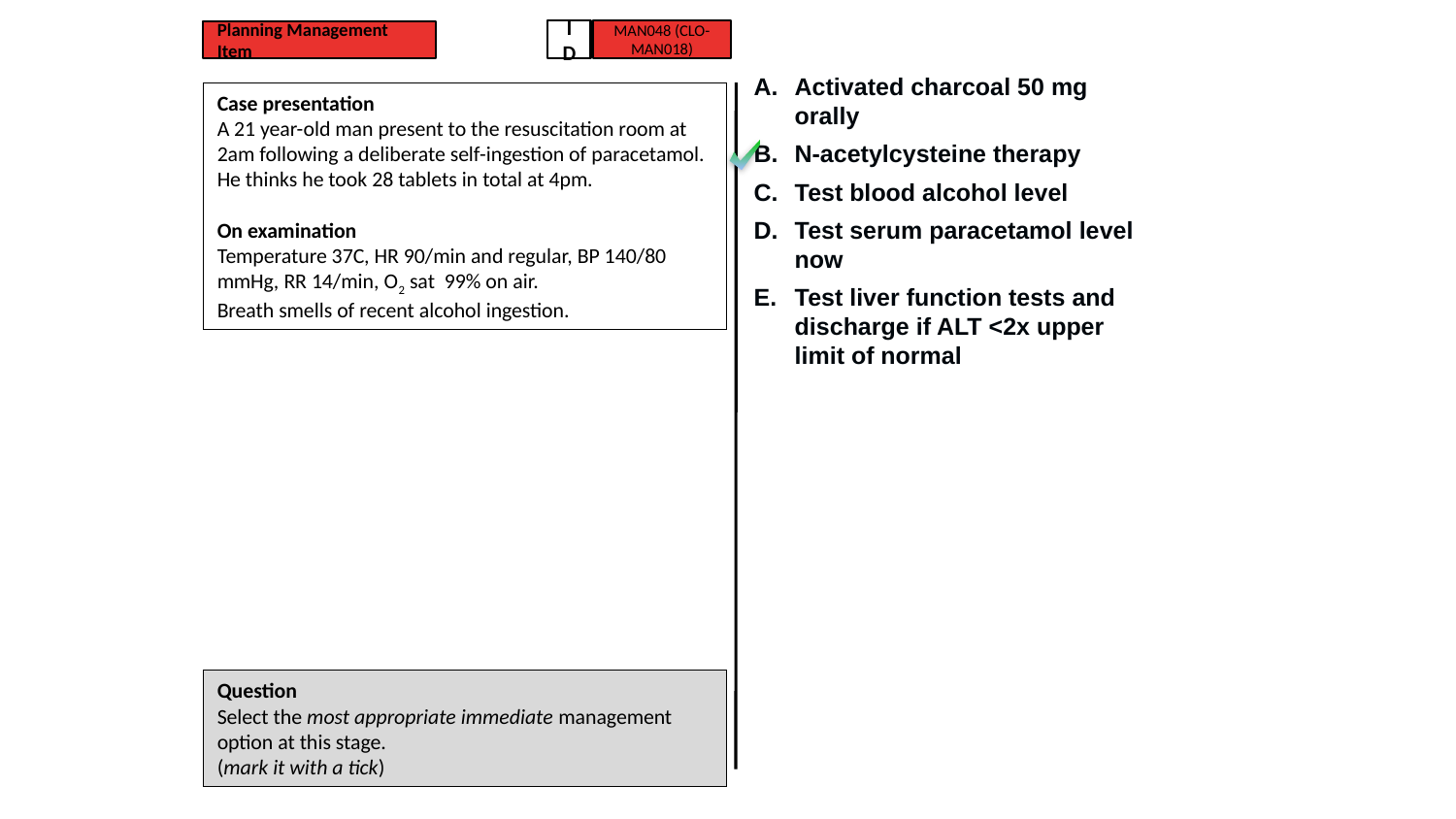

ID
MAN048 (CLO-MAN018)
Planning Management Item
#
Activated charcoal 50 mg orally
N-acetylcysteine therapy
Test blood alcohol level
Test serum paracetamol level now
Test liver function tests and discharge if ALT <2x upper limit of normal
Case presentation
A 21 year-old man present to the resuscitation room at 2am following a deliberate self-ingestion of paracetamol. He thinks he took 28 tablets in total at 4pm.

On examination
Temperature 37C, HR 90/min and regular, BP 140/80 mmHg, RR 14/min, O2 sat  99% on air.
Breath smells of recent alcohol ingestion.

Question
Select the most appropriate immediate management option at this stage.
(mark it with a tick)